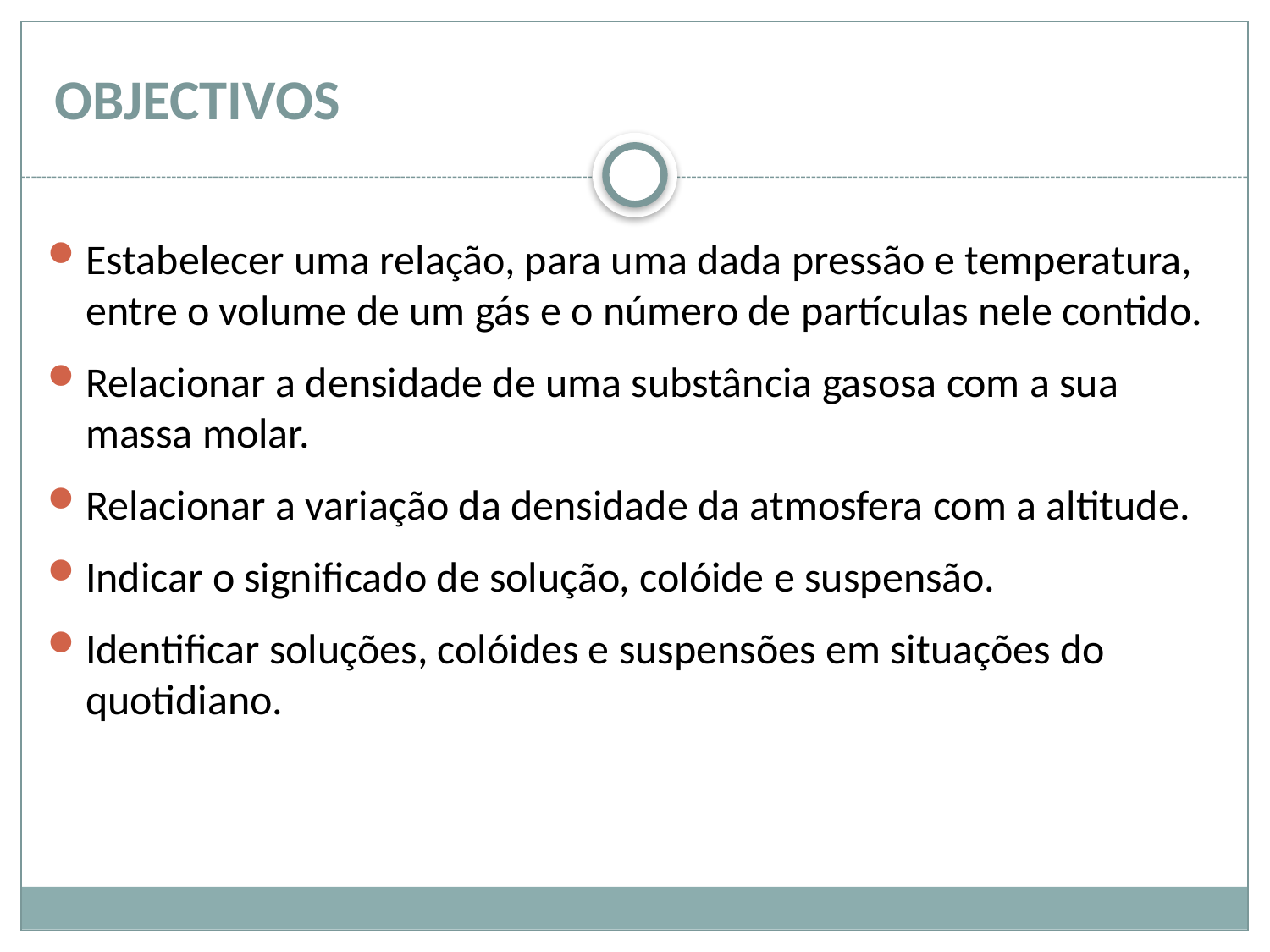

# Objectivos
Estabelecer uma relação, para uma dada pressão e temperatura, entre o volume de um gás e o número de partículas nele contido.
Relacionar a densidade de uma substância gasosa com a sua massa molar.
Relacionar a variação da densidade da atmosfera com a altitude.
Indicar o significado de solução, colóide e suspensão.
Identificar soluções, colóides e suspensões em situações do quotidiano.